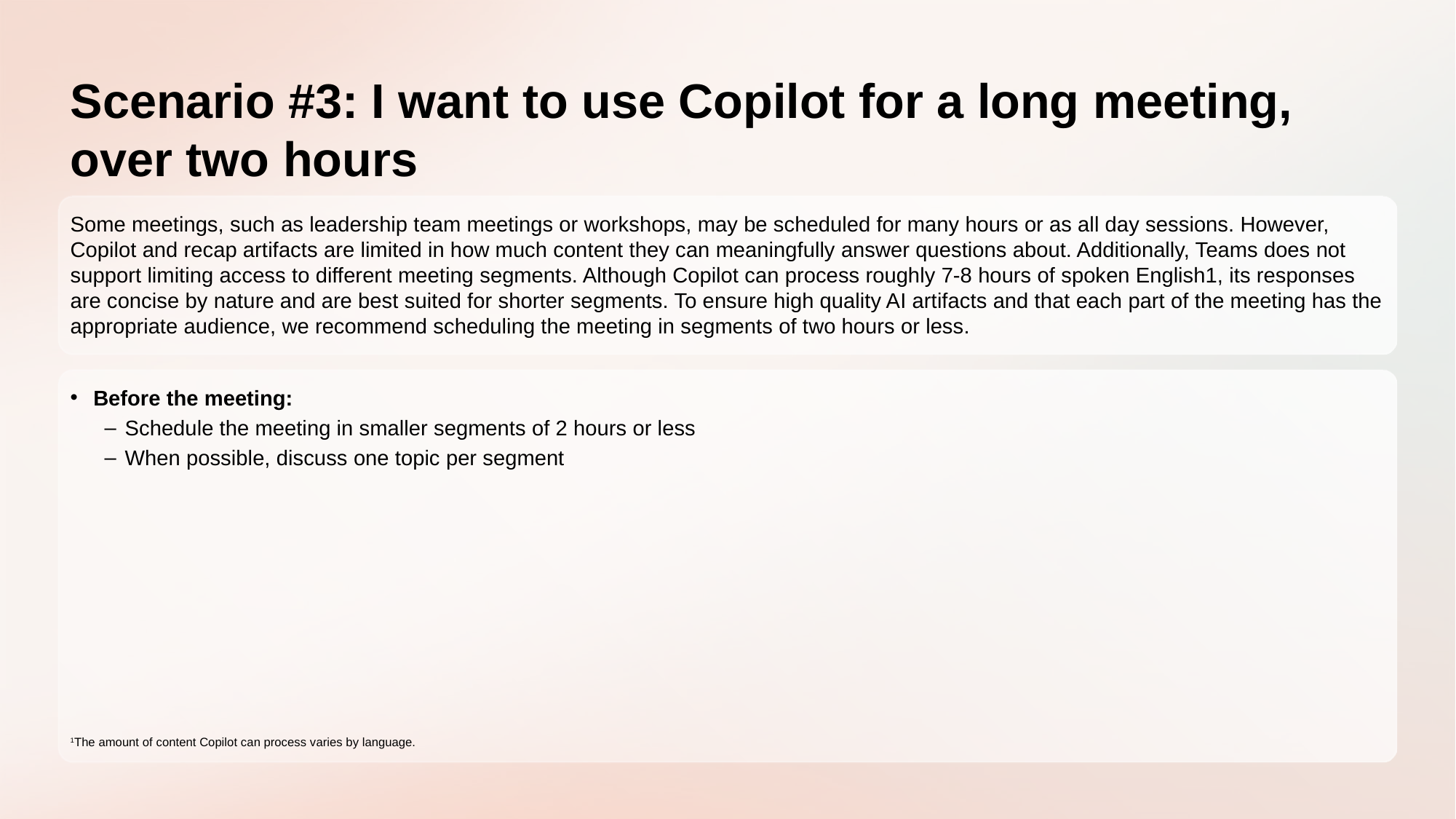

# Scenario #3: I want to use Copilot for a long meeting, over two hours

Some meetings, such as leadership team meetings or workshops, may be scheduled for many hours or as all day sessions. However, Copilot and recap artifacts are limited in how much content they can meaningfully answer questions about. Additionally, Teams does not support limiting access to different meeting segments. Although Copilot can process roughly 7-8 hours of spoken English1, its responses are concise by nature and are best suited for shorter segments. To ensure high quality AI artifacts and that each part of the meeting has the appropriate audience, we recommend scheduling the meeting in segments of two hours or less.

Before the meeting:
Schedule the meeting in smaller segments of 2 hours or less
When possible, discuss one topic per segment
1The amount of content Copilot can process varies by language.